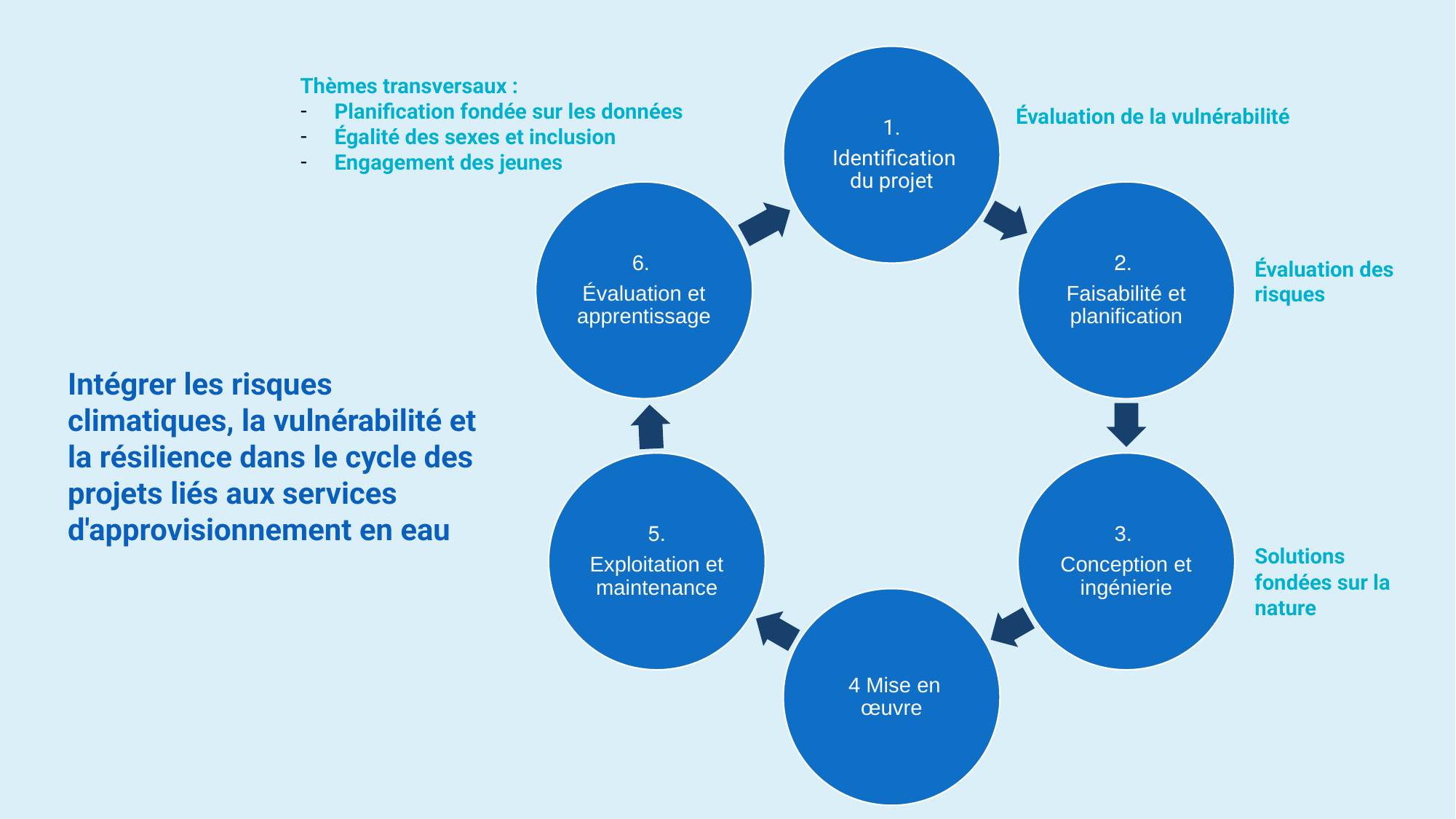

1.
 Identification du projet

2.
Faisabilité et planification

3.
Conception et ingénierie

 4 Mise en œuvre

5.
Exploitation et maintenance

6.
Évaluation et apprentissage

Thèmes transversaux :
Planification fondée sur les données
Égalité des sexes et inclusion
Engagement des jeunes
Évaluation de la vulnérabilité
Évaluation des risques
Intégrer les risques climatiques, la vulnérabilité et la résilience dans le cycle des projets liés aux services d'approvisionnement en eau
Solutions fondées sur la nature